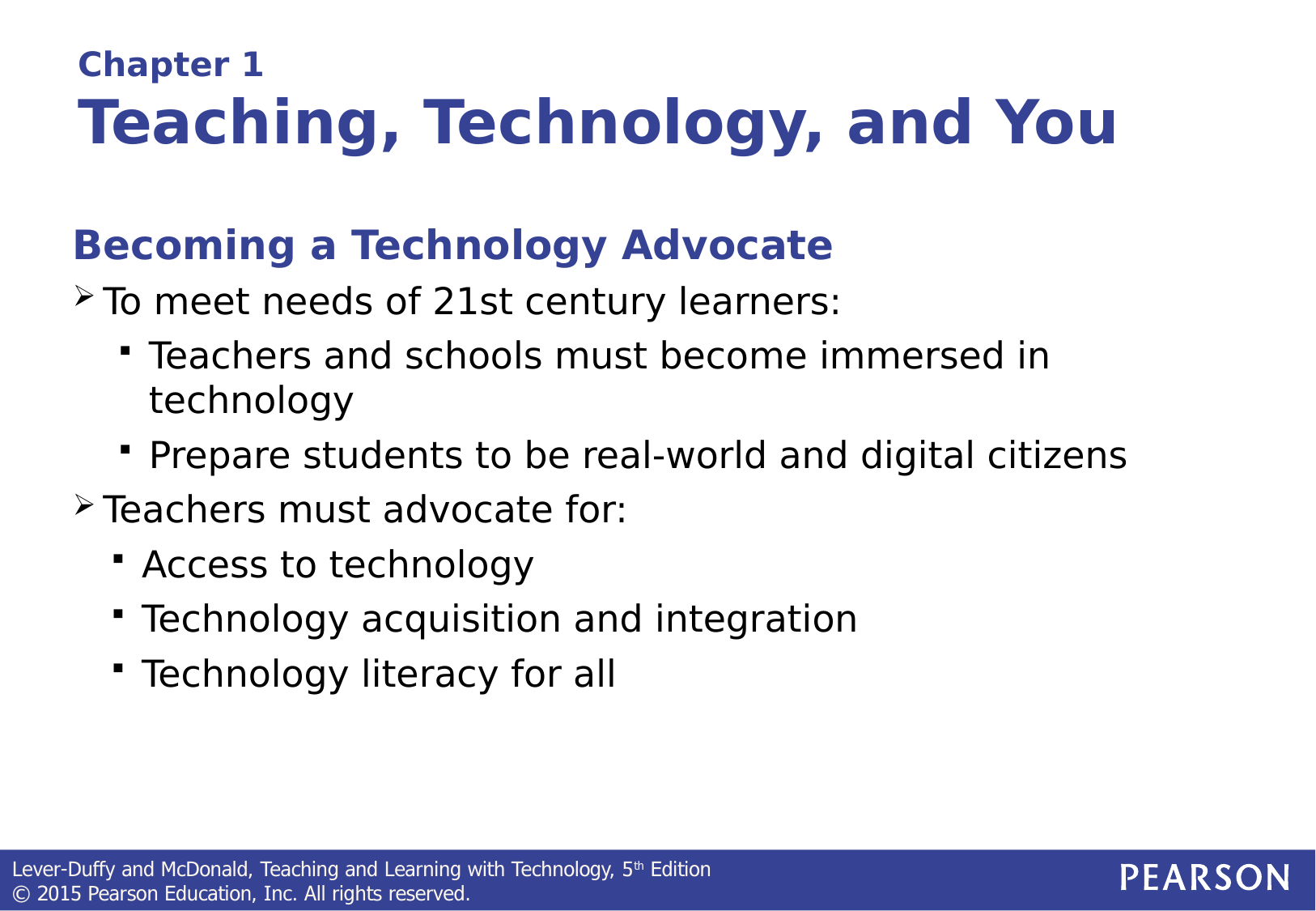

# Chapter 1 Teaching, Technology, and You
Becoming a Technology Advocate
To meet needs of 21st century learners:
Teachers and schools must become immersed in technology
Prepare students to be real-world and digital citizens
Teachers must advocate for:
Access to technology
Technology acquisition and integration
Technology literacy for all